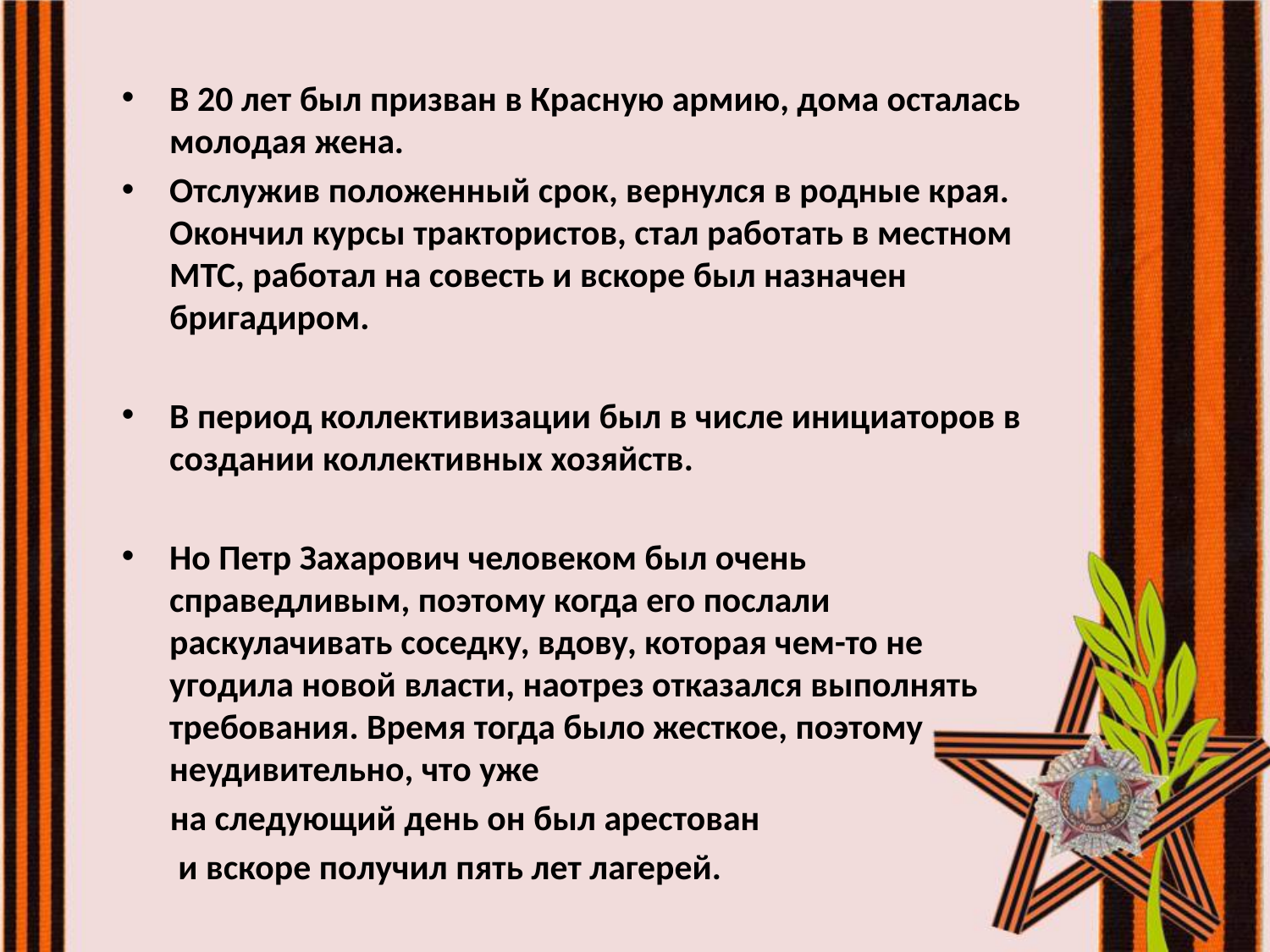

#
В 20 лет был призван в Красную армию, дома осталась молодая жена.
Отслужив положенный срок, вернулся в родные края. Окончил курсы трактористов, стал работать в местном МТС, работал на совесть и вскоре был назначен бригадиром.

В период коллективизации был в числе инициаторов в создании коллективных хозяйств.

Но Петр Захарович человеком был очень справедливым, поэтому когда его послали раскулачивать соседку, вдову, которая чем-то не угодила новой власти, наотрез отказался выполнять требования. Время тогда было жесткое, поэтому неудивительно, что уже
      на следующий день он был арестован
       и вскоре получил пять лет лагерей.